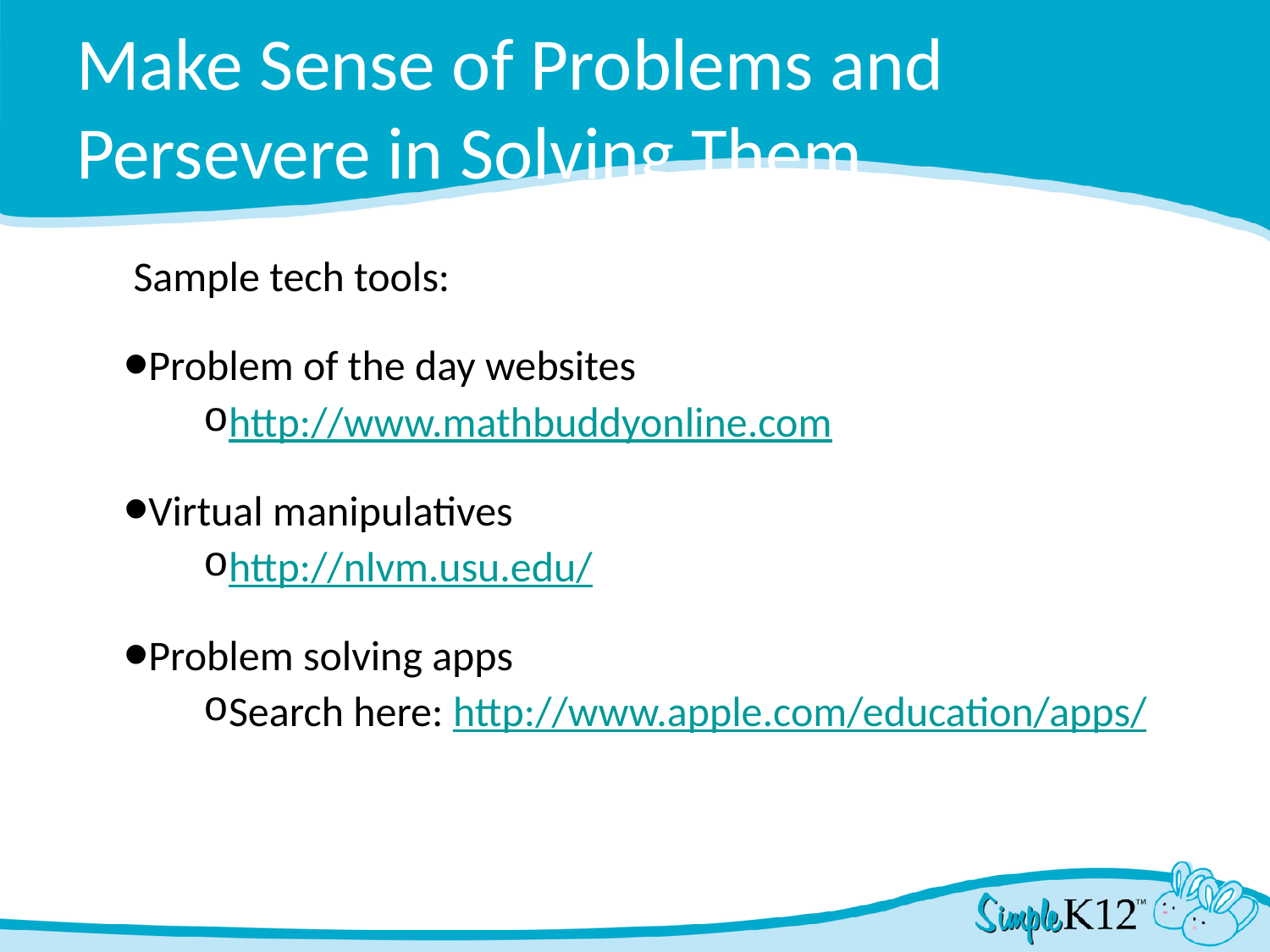

# Make Sense of Problems and Persevere in Solving Them
 Sample tech tools:

Problem of the day websites
http://www.mathbuddyonline.com

Virtual manipulatives
http://nlvm.usu.edu/

Problem solving apps
Search here: http://www.apple.com/education/apps/